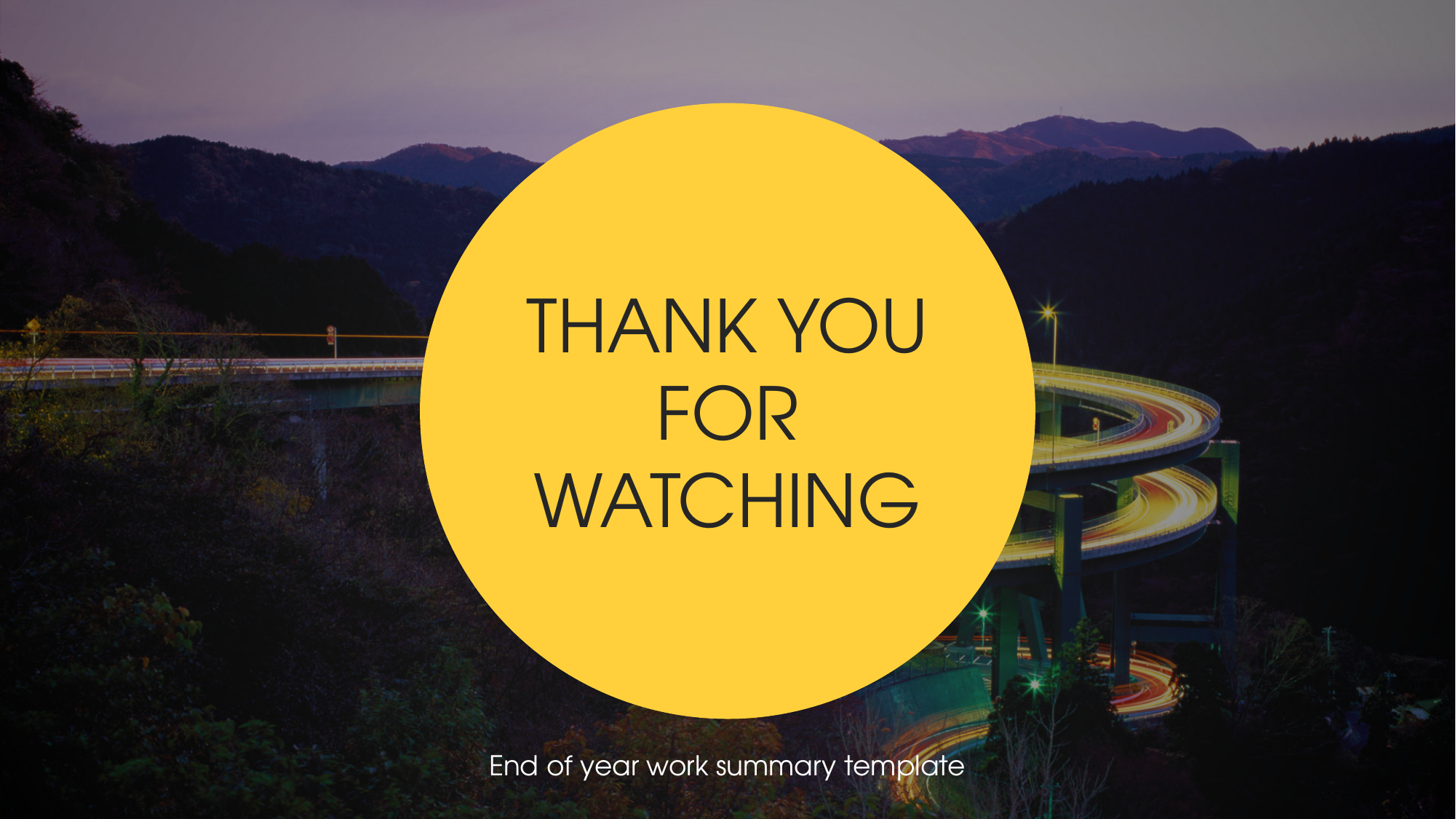

THANK YOU
FOR WATCHING
End of year work summary template